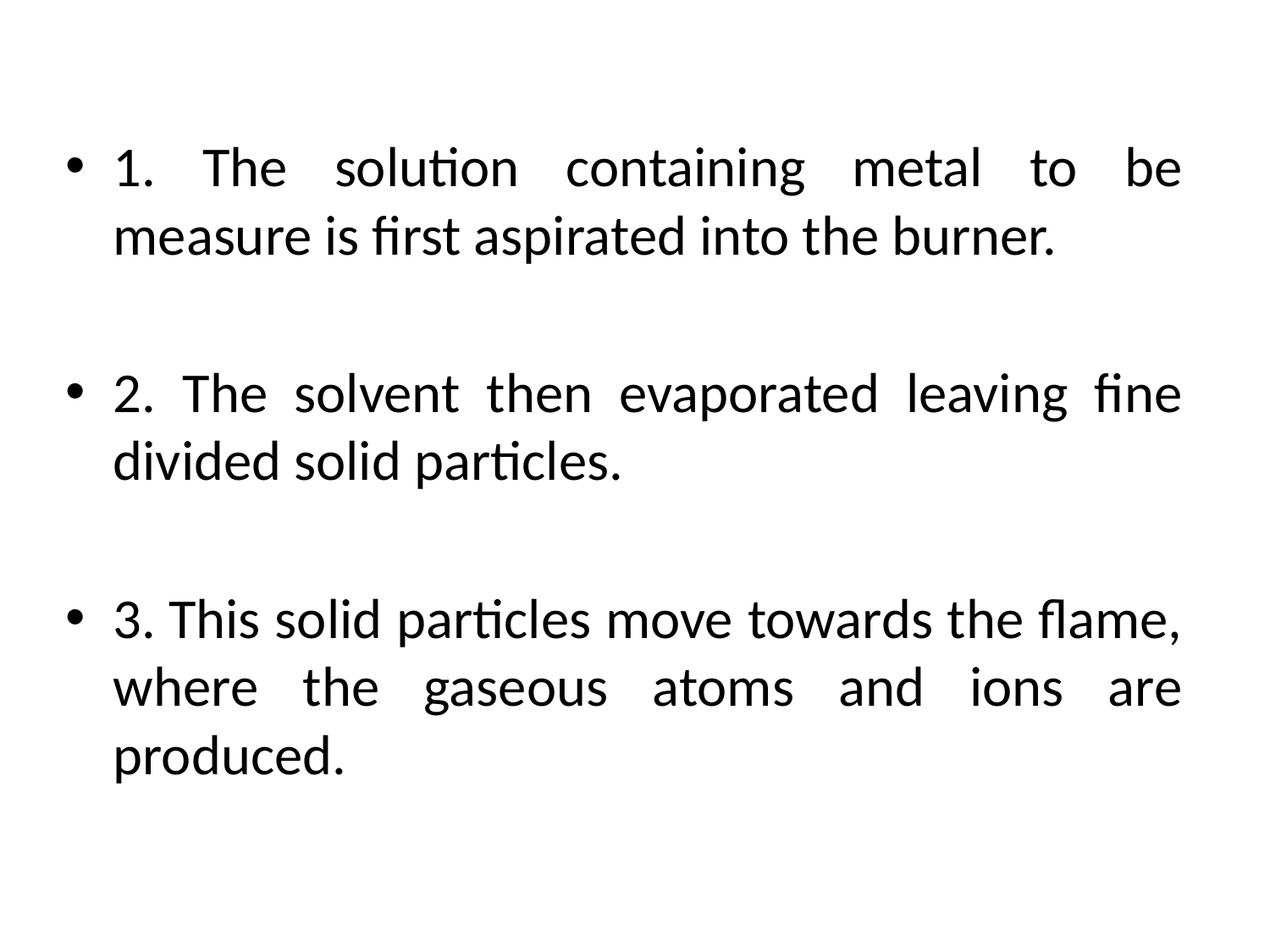

1. The solution containing metal to be measure is first aspirated into the burner.

2. The solvent then evaporated leaving fine divided solid particles.

3. This solid particles move towards the flame, where the gaseous atoms and ions are produced.